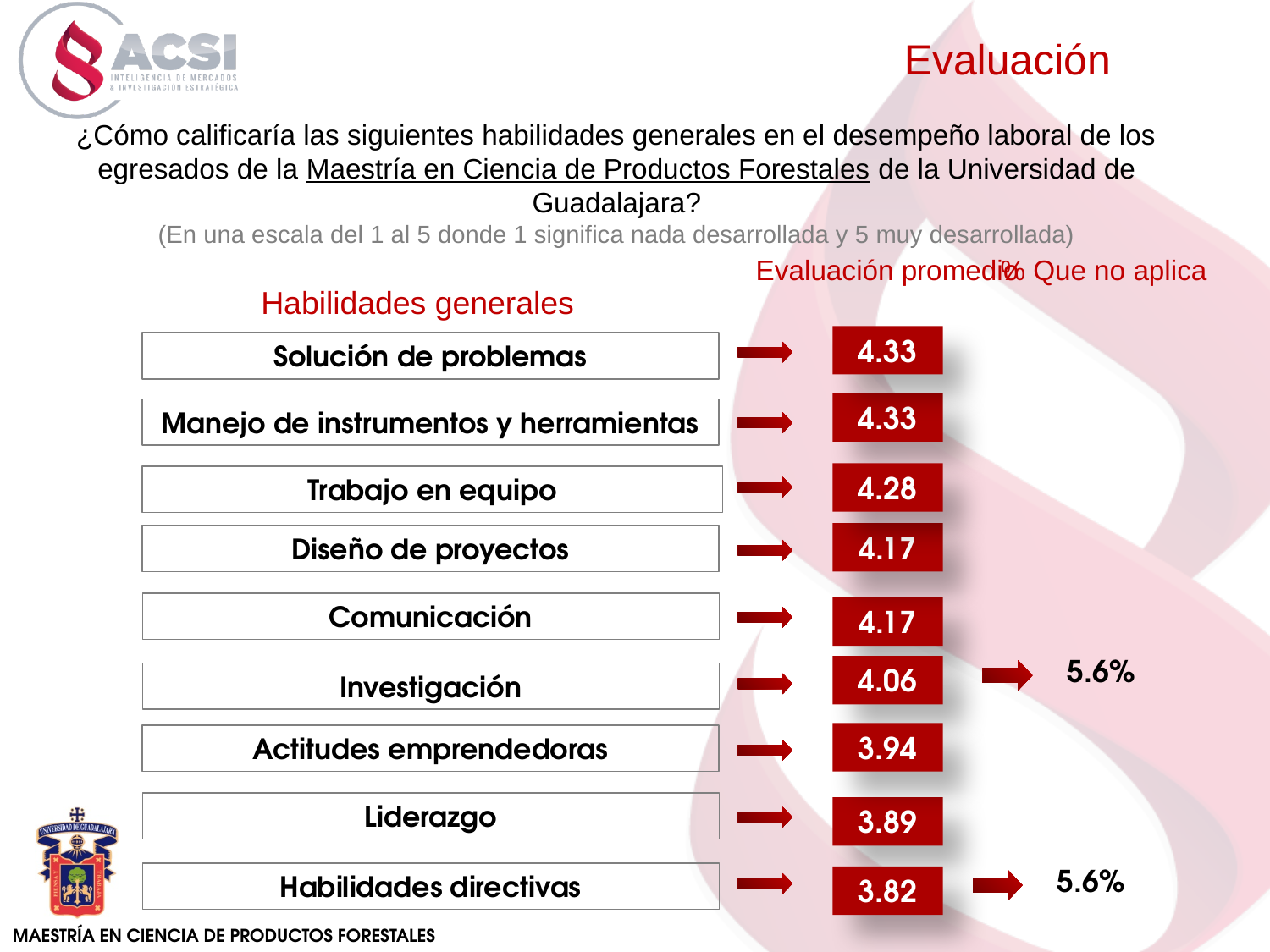

Evaluación
¿Cómo calificaría las siguientes habilidades generales en el desempeño laboral de los egresados de la Maestría en Ciencia de Productos Forestales de la Universidad de Guadalajara?
(En una escala del 1 al 5 donde 1 significa nada desarrollada y 5 muy desarrollada)
Evaluación promedio
% Que no aplica
Habilidades generales
4.33
Solución de problemas

4.33
Manejo de instrumentos y herramientas

4.28
Trabajo en equipo

4.17
Diseño de proyectos

Comunicación
4.17

5.6%
4.06

Investigación

3.94
Actitudes emprendedoras

Liderazgo
3.89

5.6%
Habilidades directivas
3.82